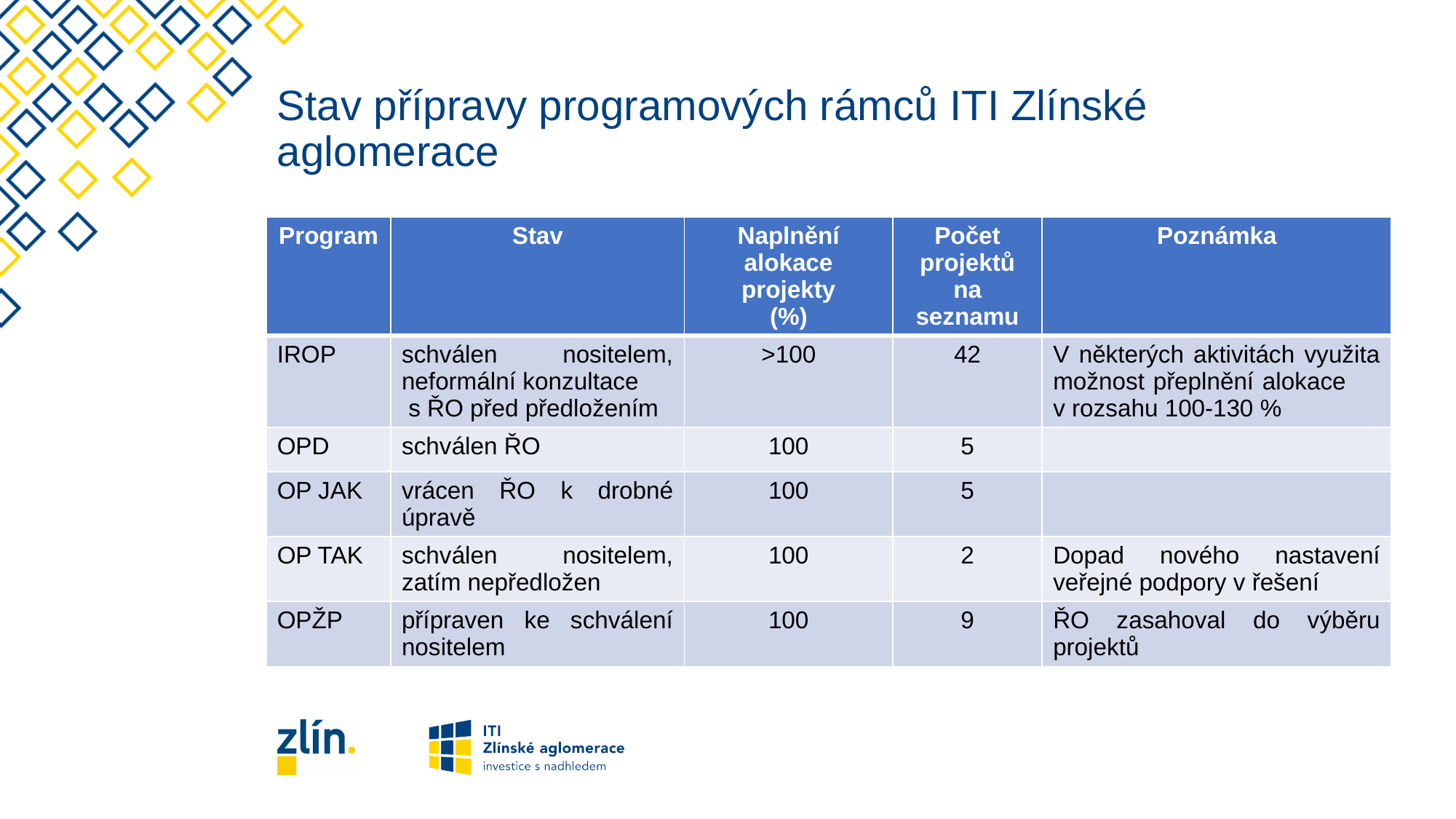

# Stav přípravy programových rámců ITI Zlínské aglomerace
| Program | Stav | Naplnění alokace projekty (%) | Počet projektů na seznamu | Poznámka |
| --- | --- | --- | --- | --- |
| IROP | schválen nositelem, neformální konzultace s ŘO před předložením | >100 | 42 | V některých aktivitách využita možnost přeplnění alokace v rozsahu 100-130 % |
| OPD | schválen ŘO | 100 | 5 |  |
| OP JAK | vrácen ŘO k drobné úpravě | 100 | 5 |  |
| OP TAK | schválen nositelem, zatím nepředložen | 100 | 2 | Dopad nového nastavení veřejné podpory v řešení |
| OPŽP | přípraven ke schválení nositelem | 100 | 9 | ŘO zasahoval do výběru projektů |